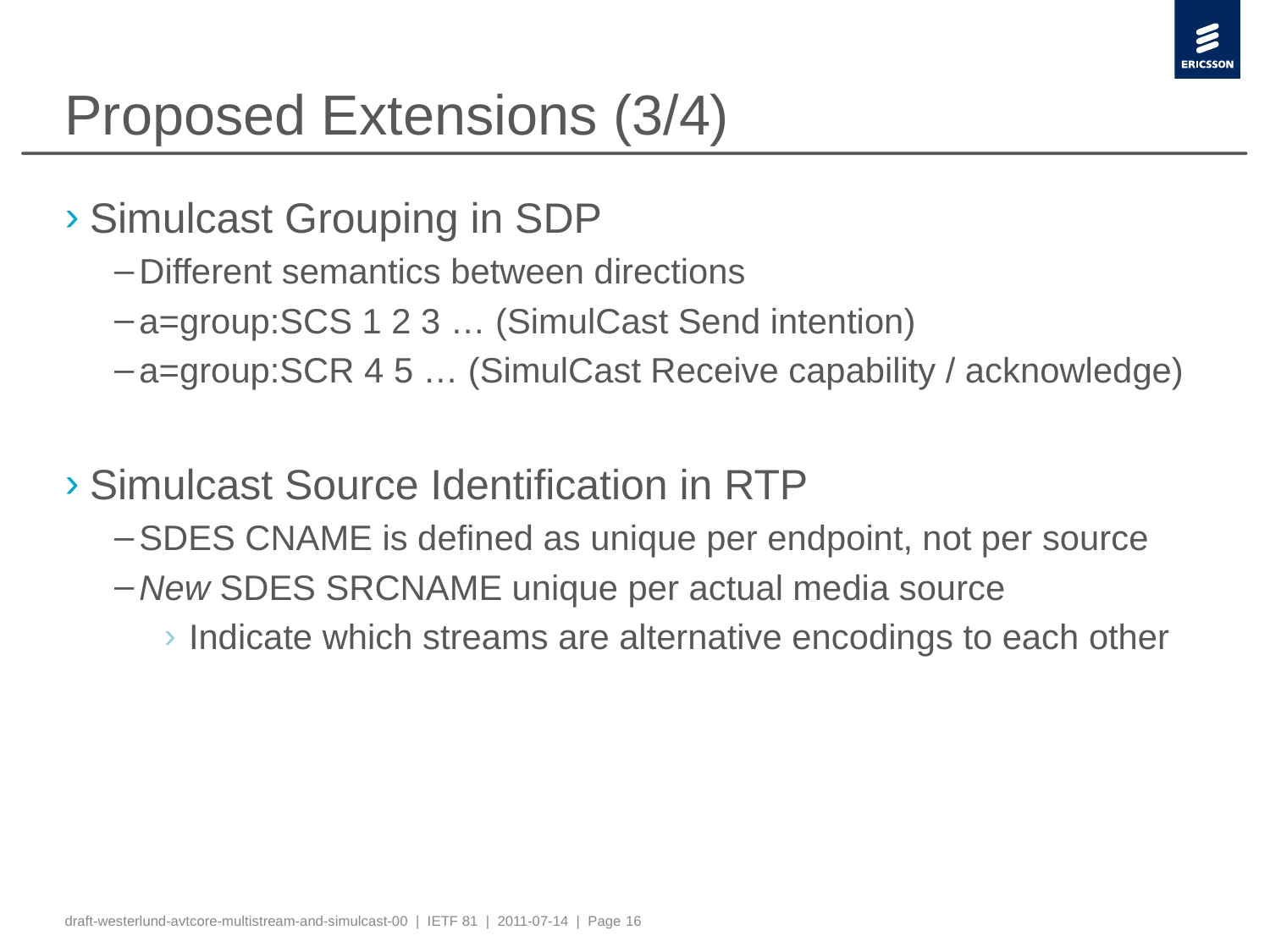

# Proposed Extensions (3/4)
Simulcast Grouping in SDP
Different semantics between directions
a=group:SCS 1 2 3 … (SimulCast Send intention)
a=group:SCR 4 5 … (SimulCast Receive capability / acknowledge)

Simulcast Source Identification in RTP
SDES CNAME is defined as unique per endpoint, not per source
New SDES SRCNAME unique per actual media source
Indicate which streams are alternative encodings to each other